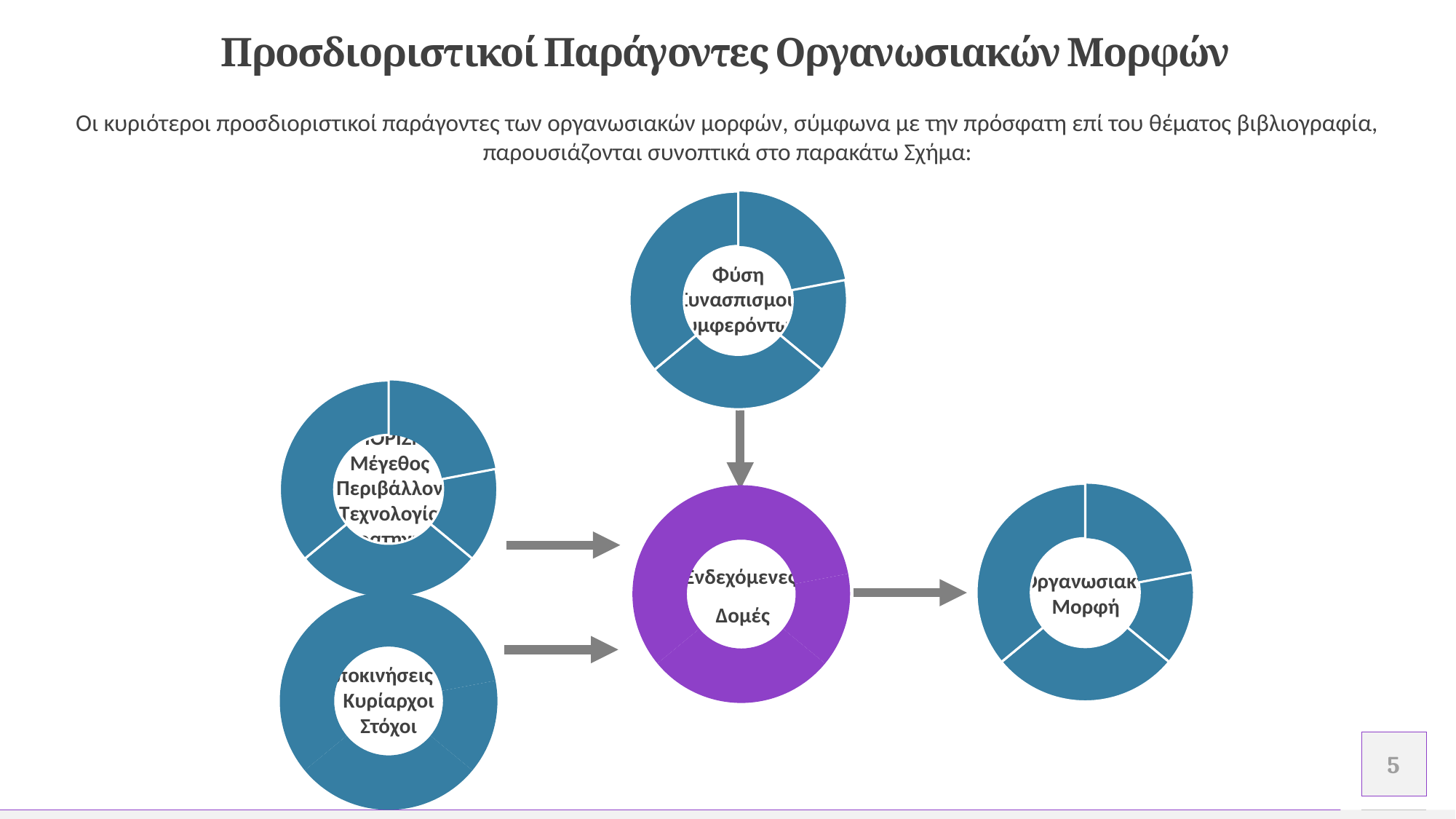

# Προσδιοριστικοί Παράγοντες των Οργανωσιακών Μορφών
Προσδιοριστικοί Παράγοντες Οργανωσιακών Μορφών
Οι κυριότεροι προσδιοριστικοί παράγοντες των οργανωσιακών μορφών, σύμφωνα με την πρόσφατη επί του θέματος βιβλιογραφία, παρουσιάζονται συνοπτικά στο παρακάτω Σχήμα:

### Chart

| Category | Πωλήσεις |
|---|---|
| 1ο Τρ. | 22.0 |
| 2ο Τρ. | 14.0 |
| 3ο Τρ. | 28.0 |
| 4ο Τρ. | 36.0 |
Φύση
Συνασπισμού Συμφερόντων

### Chart

| Category | Πωλήσεις |
|---|---|
| 1ο Τρ. | 22.0 |
| 2ο Τρ. | 14.0 |
| 3ο Τρ. | 28.0 |
| 4ο Τρ. | 36.0 |

### Chart

| Category |
|---|
ΠΕΡΙΟΡΙΣΜΟΙ Μέγεθος
Περιβάλλον
Τεχνολογία
Στρατηγική

### Chart

| Category | Πωλήσεις |
|---|---|
| 1ο Τρ. | 22.0 |
| 2ο Τρ. | 14.0 |
| 3ο Τρ. | 28.0 |
| 4ο Τρ. | 36.0 |

### Chart

| Category | Πωλήσεις |
|---|---|
| 1ο Τρ. | 22.0 |
| 2ο Τρ. | 14.0 |
| 3ο Τρ. | 28.0 |
| 4ο Τρ. | 36.0 |
Οργανωσιακή Μορφή
Ενδεχόμενες
Δομές

### Chart

| Category | Πωλήσεις |
|---|---|
| 1ο Τρ. | 22.0 |
| 2ο Τρ. | 14.0 |
| 3ο Τρ. | 28.0 |
| 4ο Τρ. | 36.0 |
Υποκινήσεις & Κυρίαρχοι Στόχοι
.
.
5
Προσθέστε υποσέλιδο